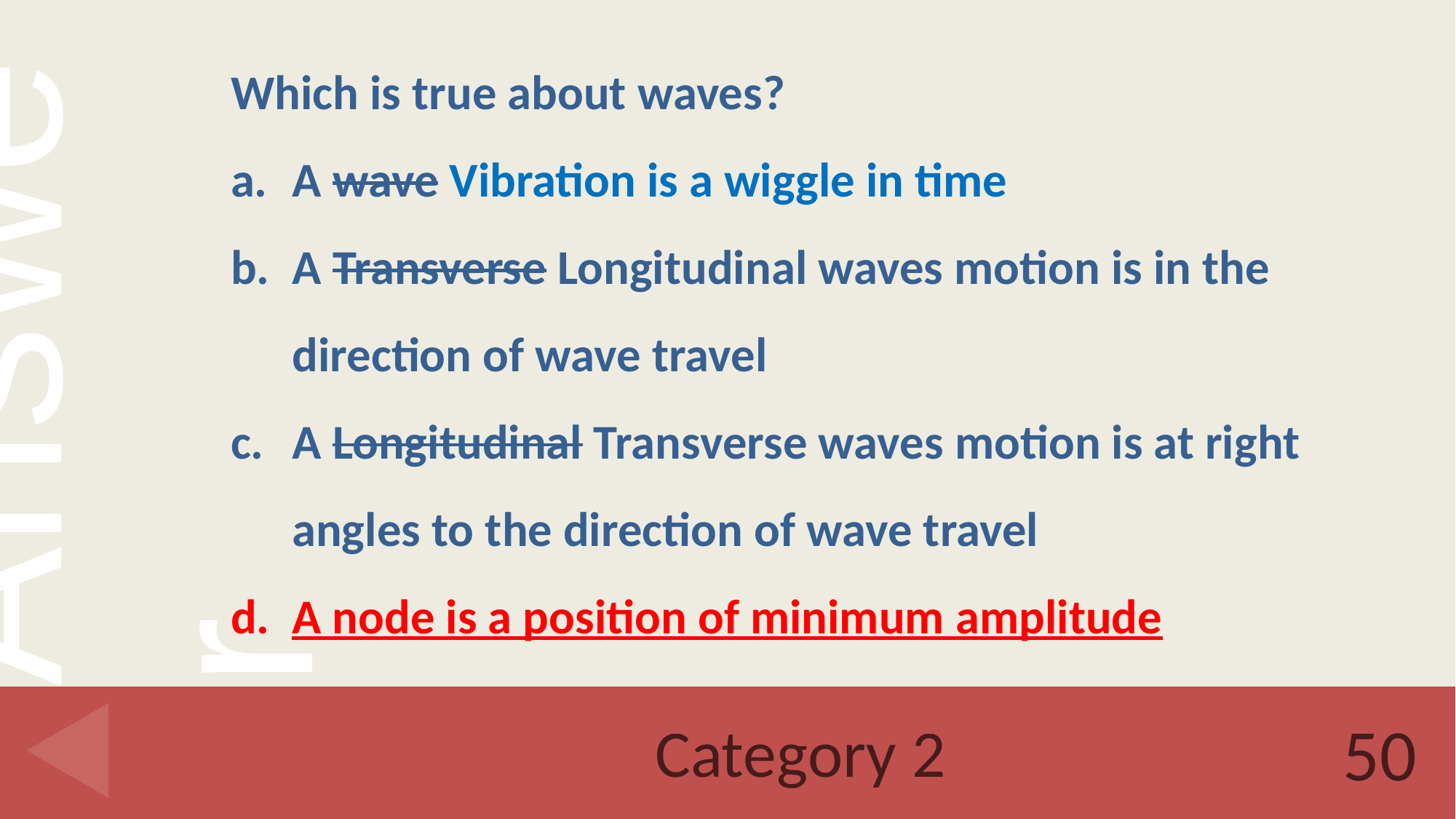

Which is true about waves?
A wave Vibration is a wiggle in time
A Transverse Longitudinal waves motion is in the direction of wave travel
A Longitudinal Transverse waves motion is at right angles to the direction of wave travel
A node is a position of minimum amplitude
# Category 2
50